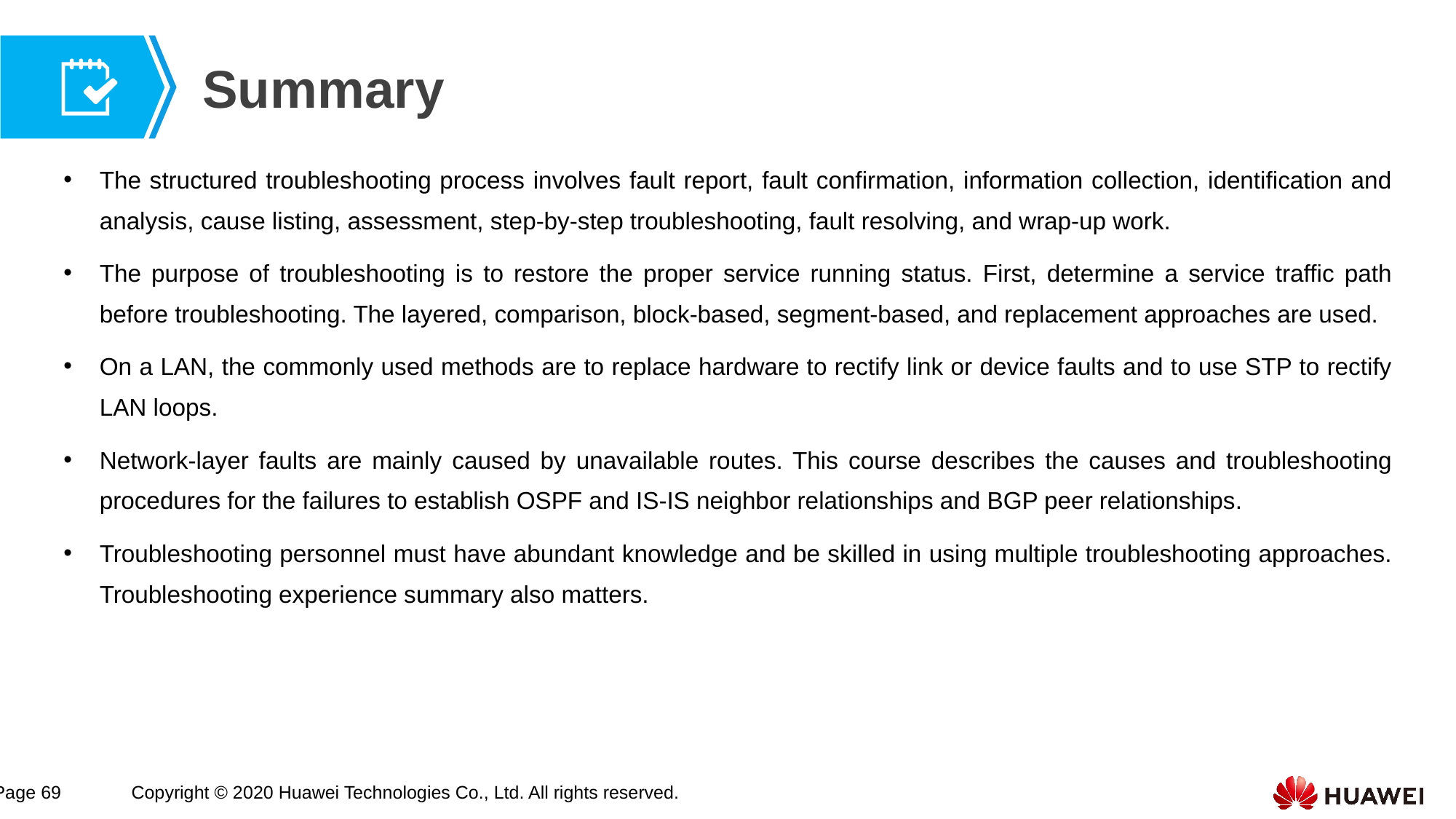

The structured troubleshooting process involves fault report, fault confirmation, information collection, identification and analysis, cause listing, assessment, step-by-step troubleshooting, fault resolving, and wrap-up work.
The purpose of troubleshooting is to restore the proper service running status. First, determine a service traffic path before troubleshooting. The layered, comparison, block-based, segment-based, and replacement approaches are used.
On a LAN, the commonly used methods are to replace hardware to rectify link or device faults and to use STP to rectify LAN loops.
Network-layer faults are mainly caused by unavailable routes. This course describes the causes and troubleshooting procedures for the failures to establish OSPF and IS-IS neighbor relationships and BGP peer relationships.
Troubleshooting personnel must have abundant knowledge and be skilled in using multiple troubleshooting approaches. Troubleshooting experience summary also matters.